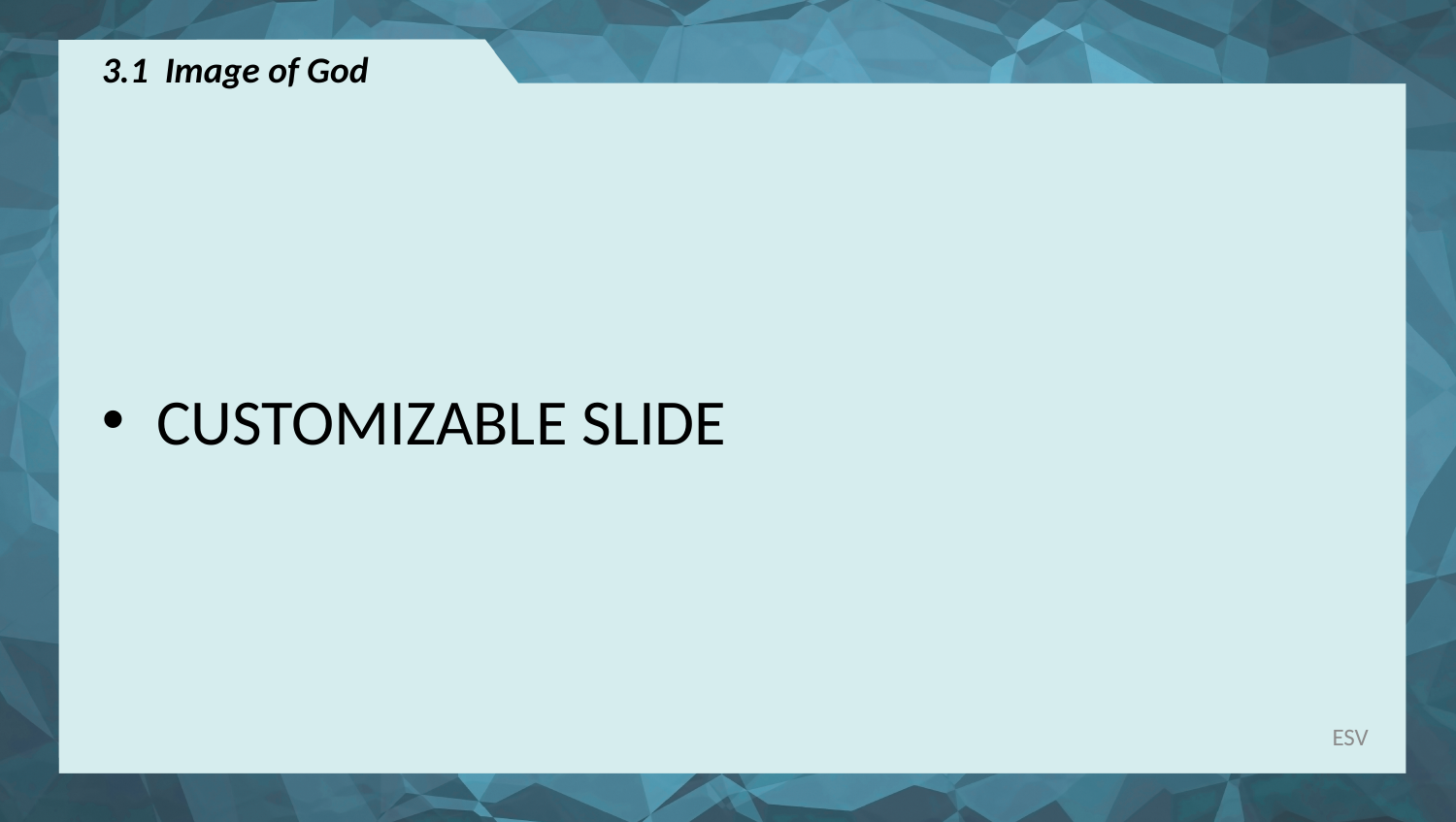

# 3.1  Image of God
CUSTOMIZABLE SLIDE
ESV